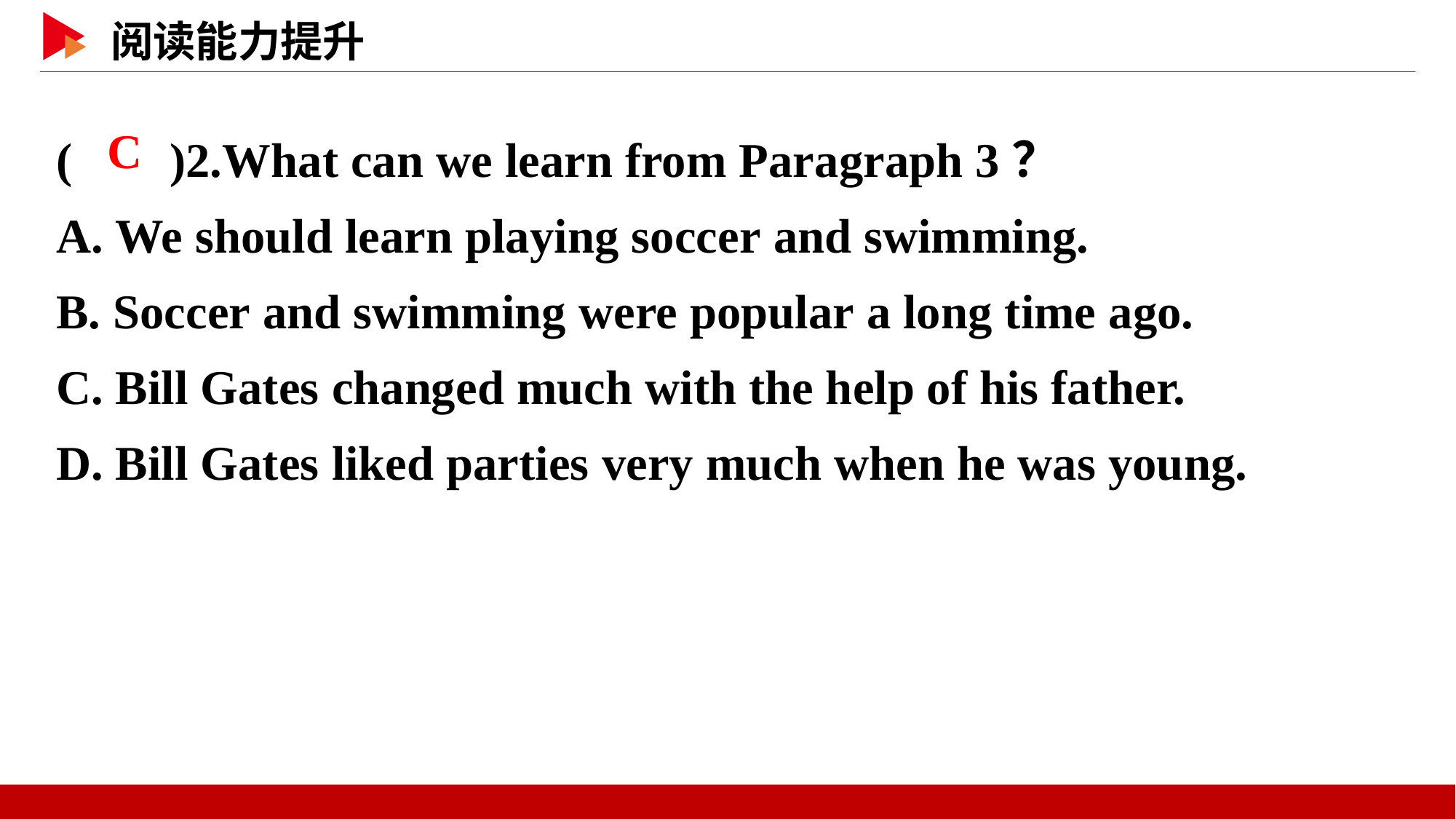

(        )2.What can we learn from Paragraph 3？
A. We should learn playing soccer and swimming.
B. Soccer and swimming were popular a long time ago.
C. Bill Gates changed much with the help of his father.
D. Bill Gates liked parties very much when he was young.
   C